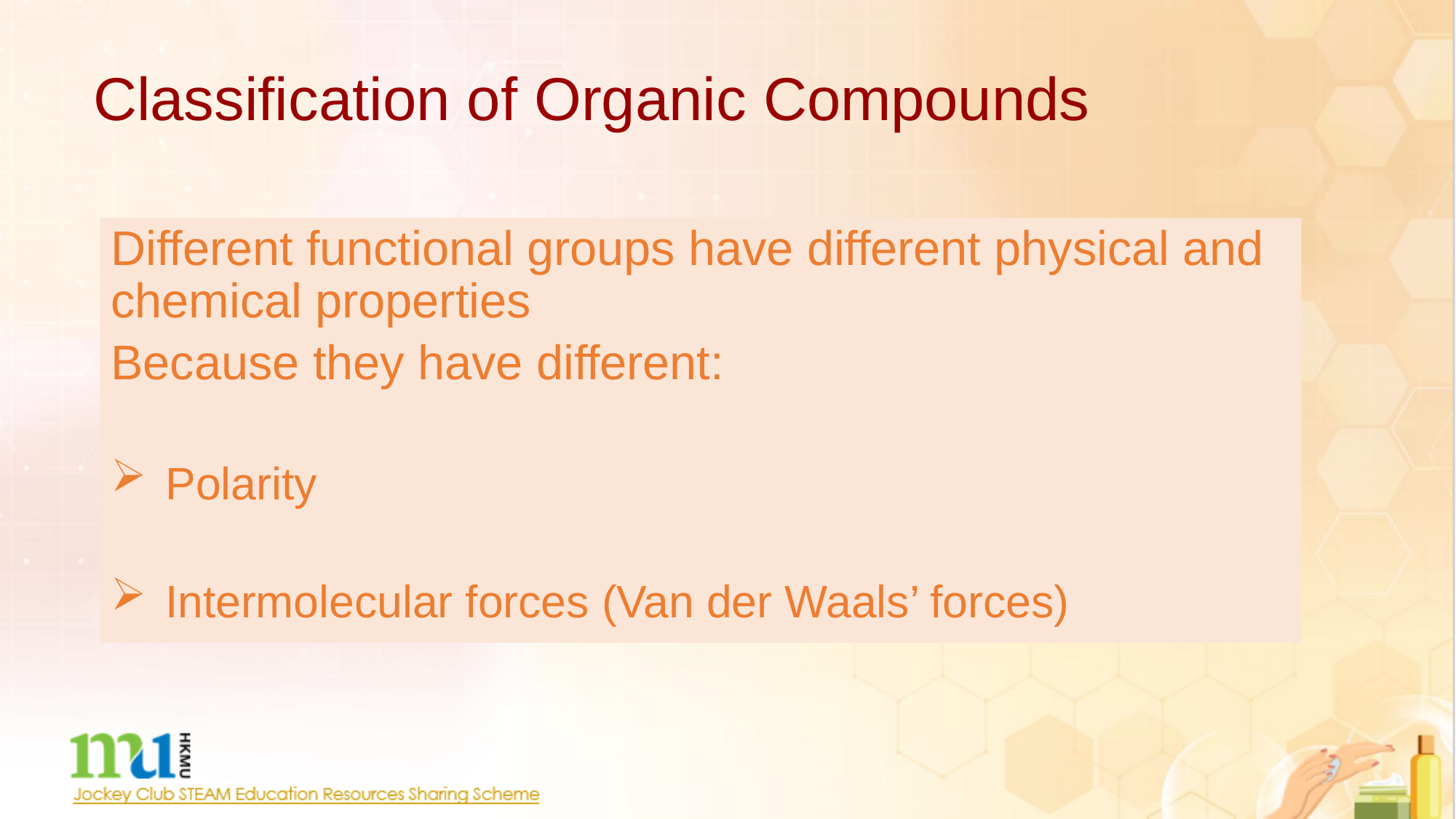

Classification of Organic Compounds
Different functional groups have different physical and chemical properties
Because they have different:
Polarity
Intermolecular forces (Van der Waals’ forces)